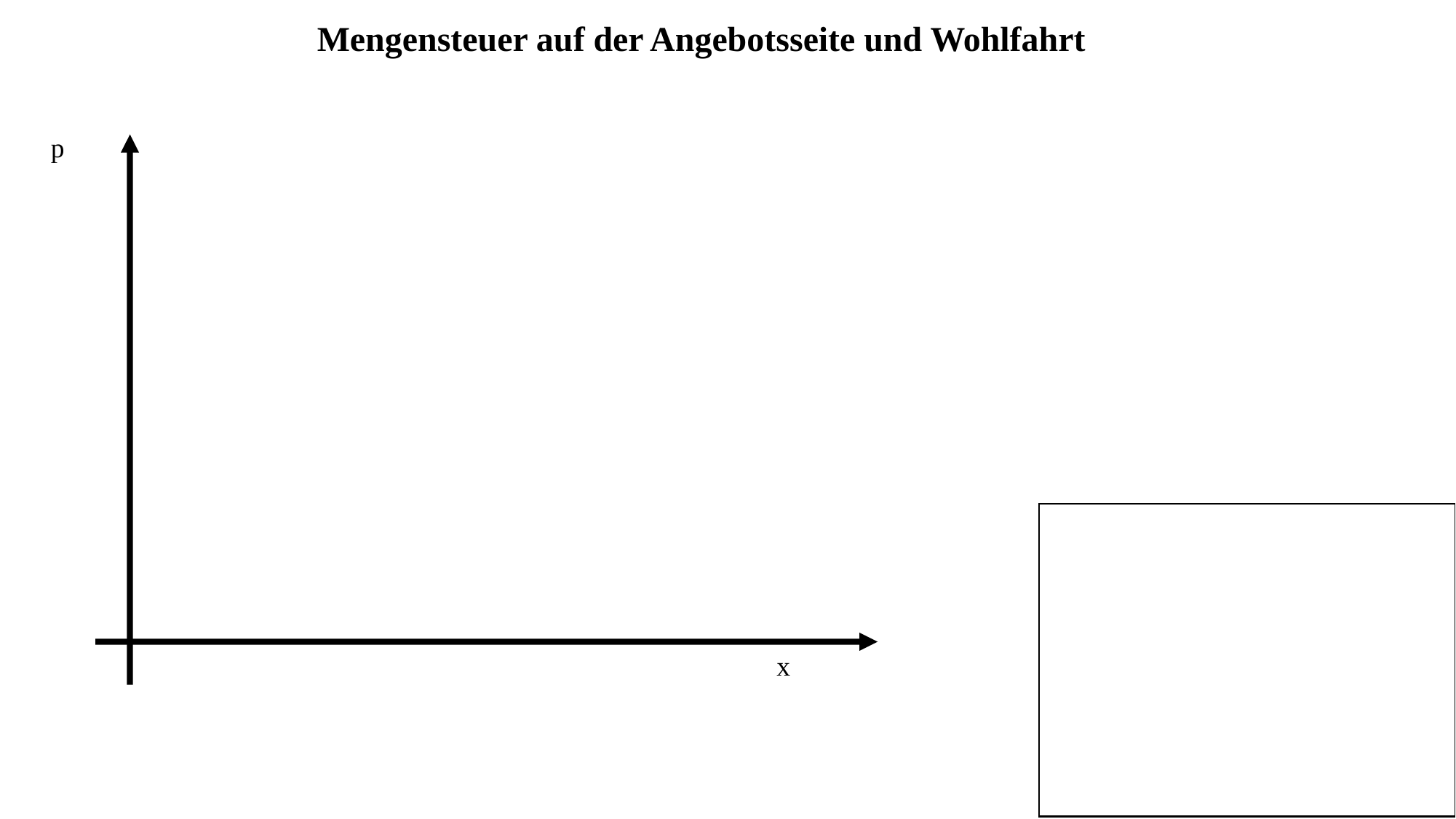

Mengensteuer auf der Angebotsseite und Wohlfahrt
p

x